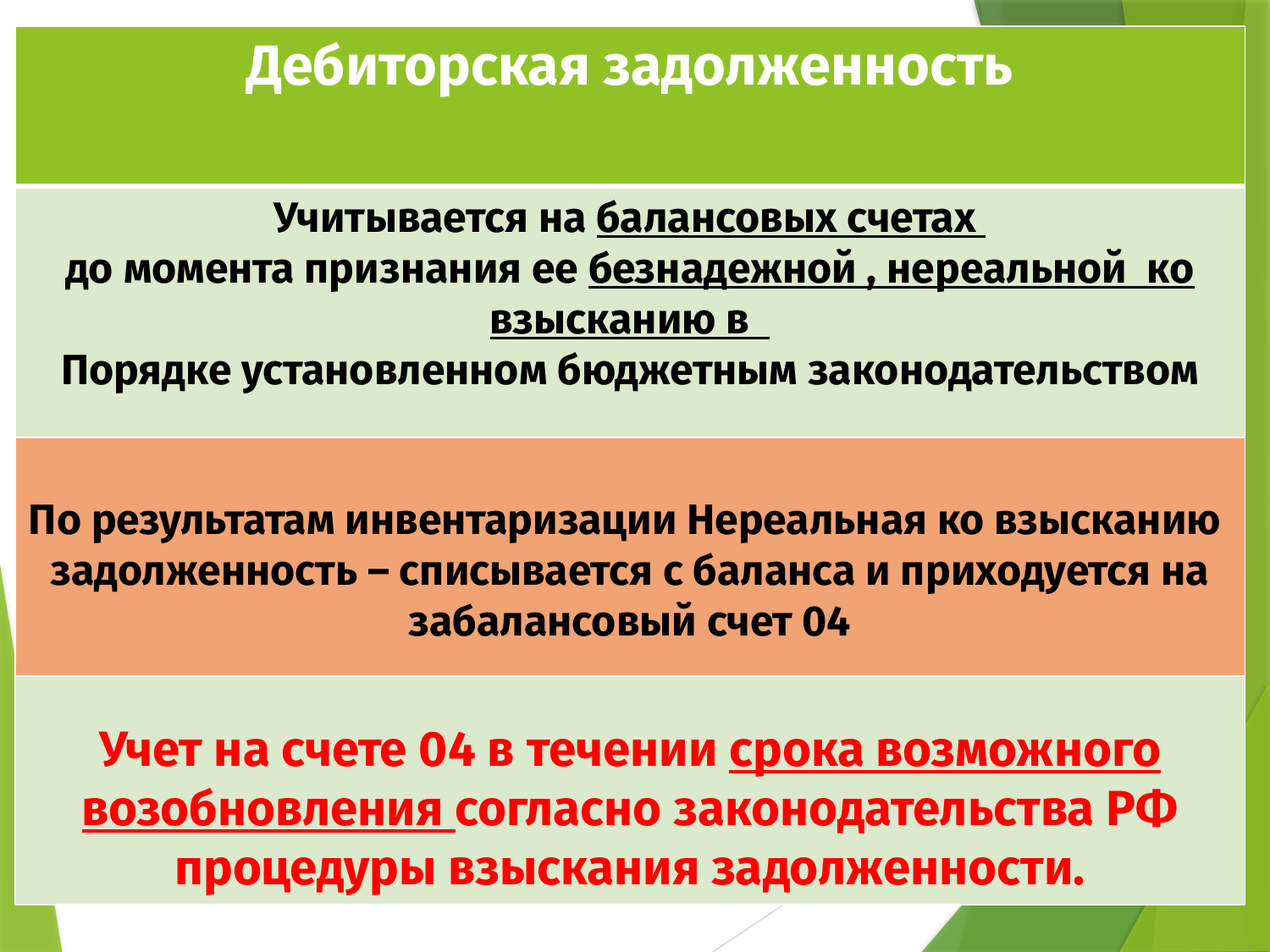

| Дебиторская задолженность |
| --- |
| Учитывается на балансовых счетах до момента признания ее безнадежной , нереальной ко взысканию в Порядке установленном бюджетным законодательством |
| По результатам инвентаризации Нереальная ко взысканию задолженность – списывается с баланса и приходуется на забалансовый счет 04 |
| Учет на счете 04 в течении срока возможного возобновления согласно законодательства РФ процедуры взыскания задолженности. |
gosbu.ru